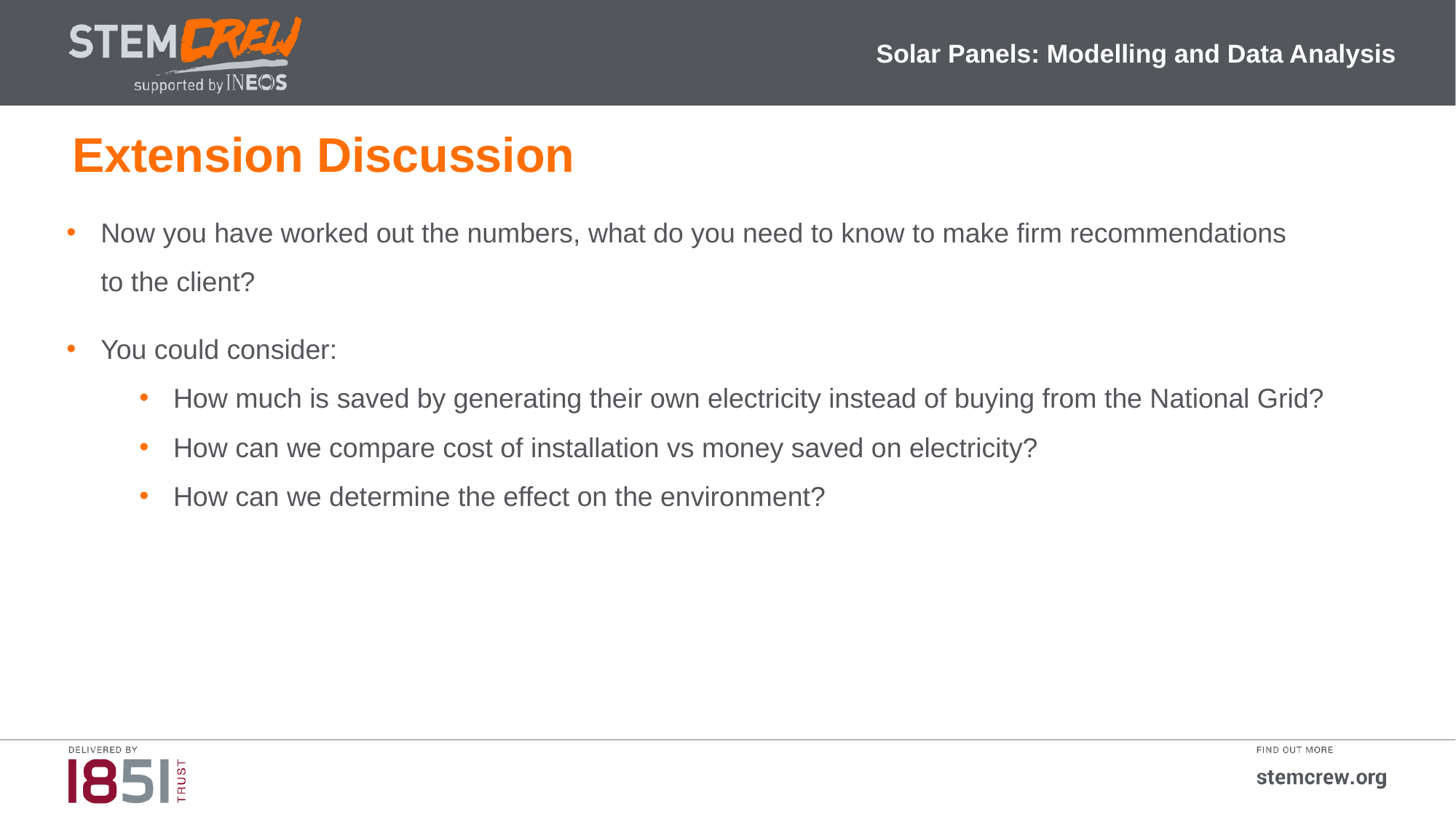

Solar Panels: Modelling and Data Analysis
Extension Discussion
Now you have worked out the numbers, what do you need to know to make firm recommendations
to the client?
You could consider:
How much is saved by generating their own electricity instead of buying from the National Grid?
How can we compare cost of installation vs money saved on electricity?
How can we determine the effect on the environment?